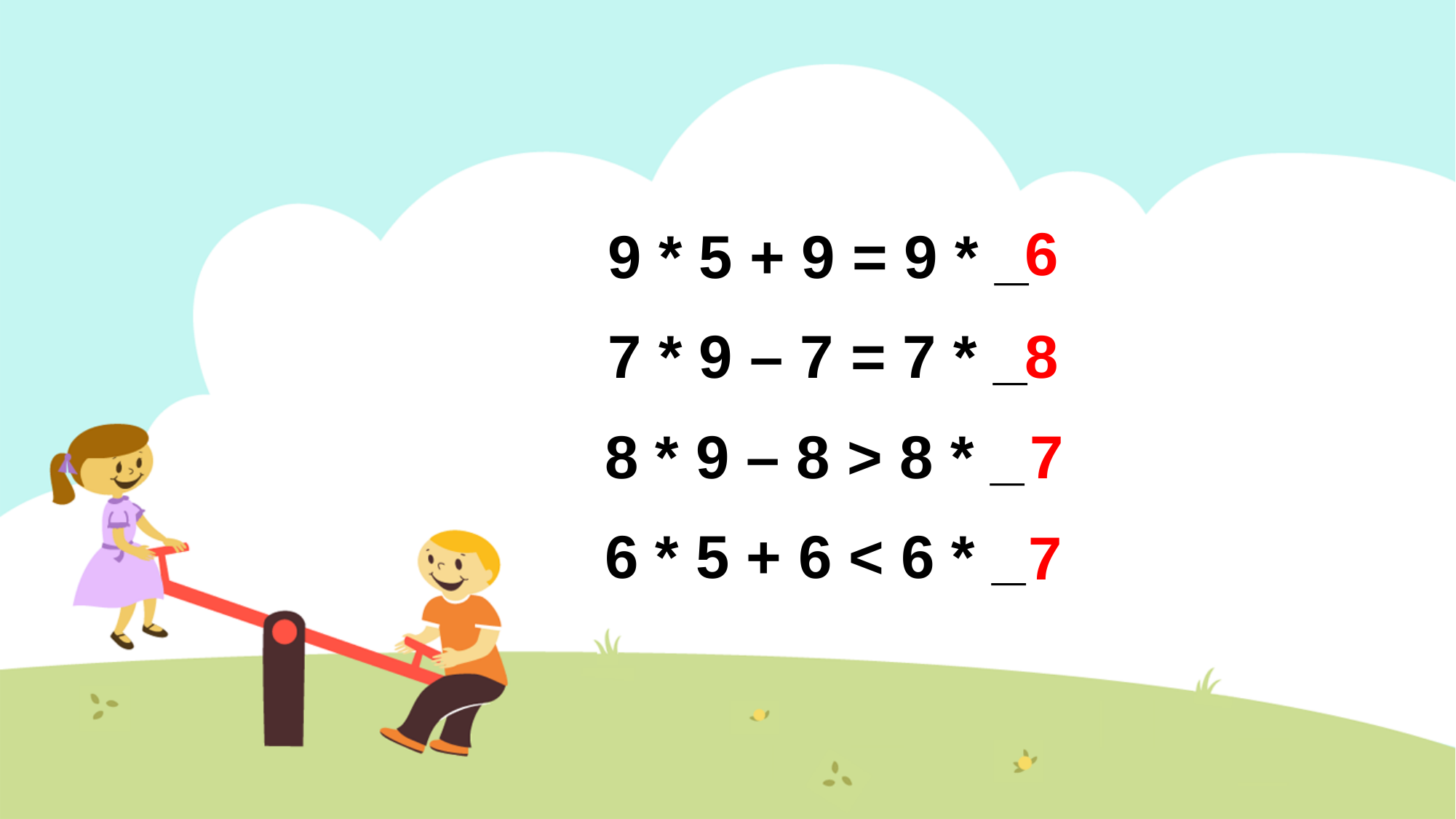

6
9 * 5 + 9 = 9 * _
7 * 9 – 7 = 7 * _
8
8 * 9 – 8 > 8 * _
7
6 * 5 + 6 < 6 * _
7